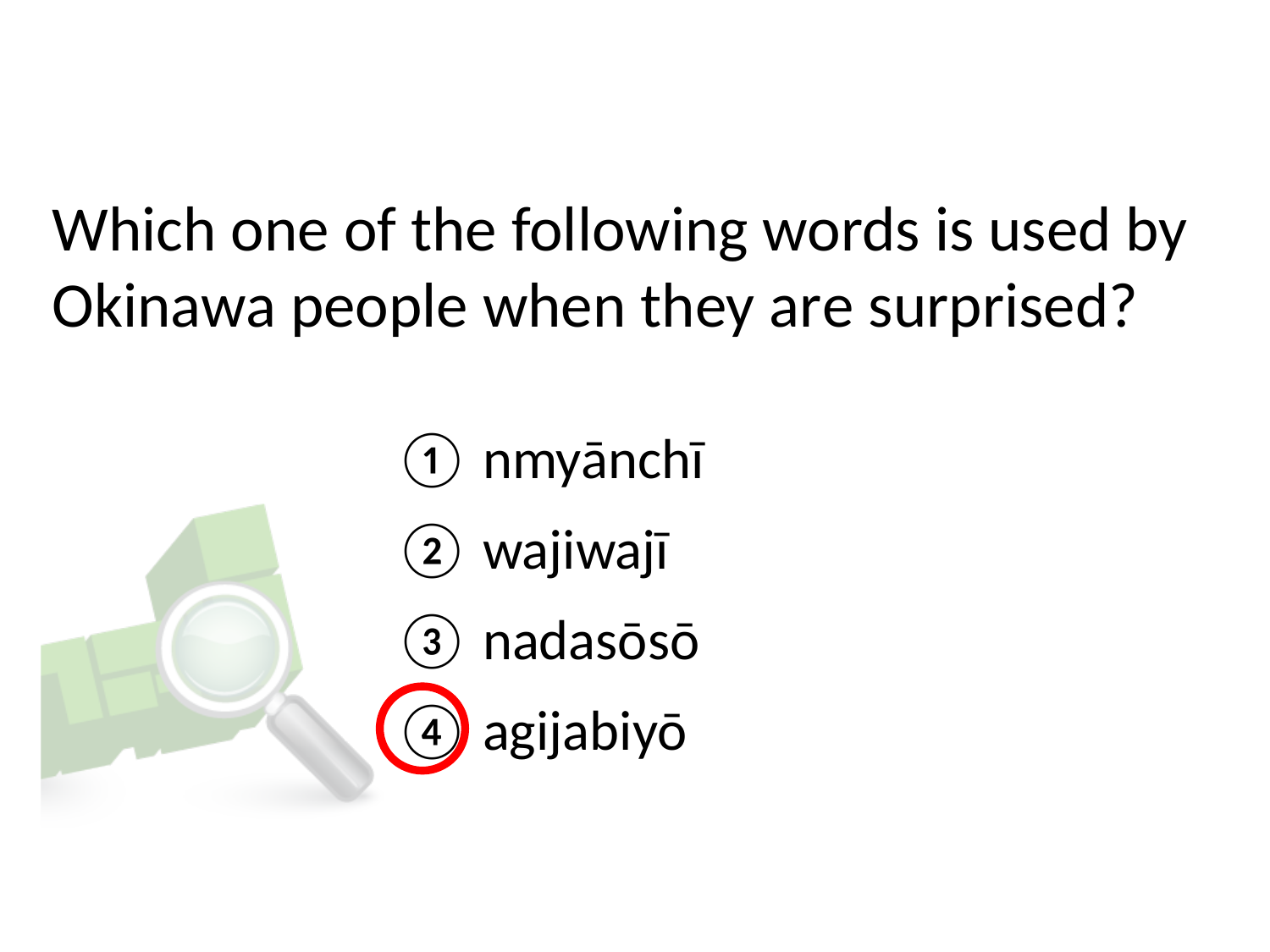

# Which one of the following words is used by Okinawa people when they are surprised?
① nmyānchī
② wajiwajī
③ nadasōsō
④ agijabiyō